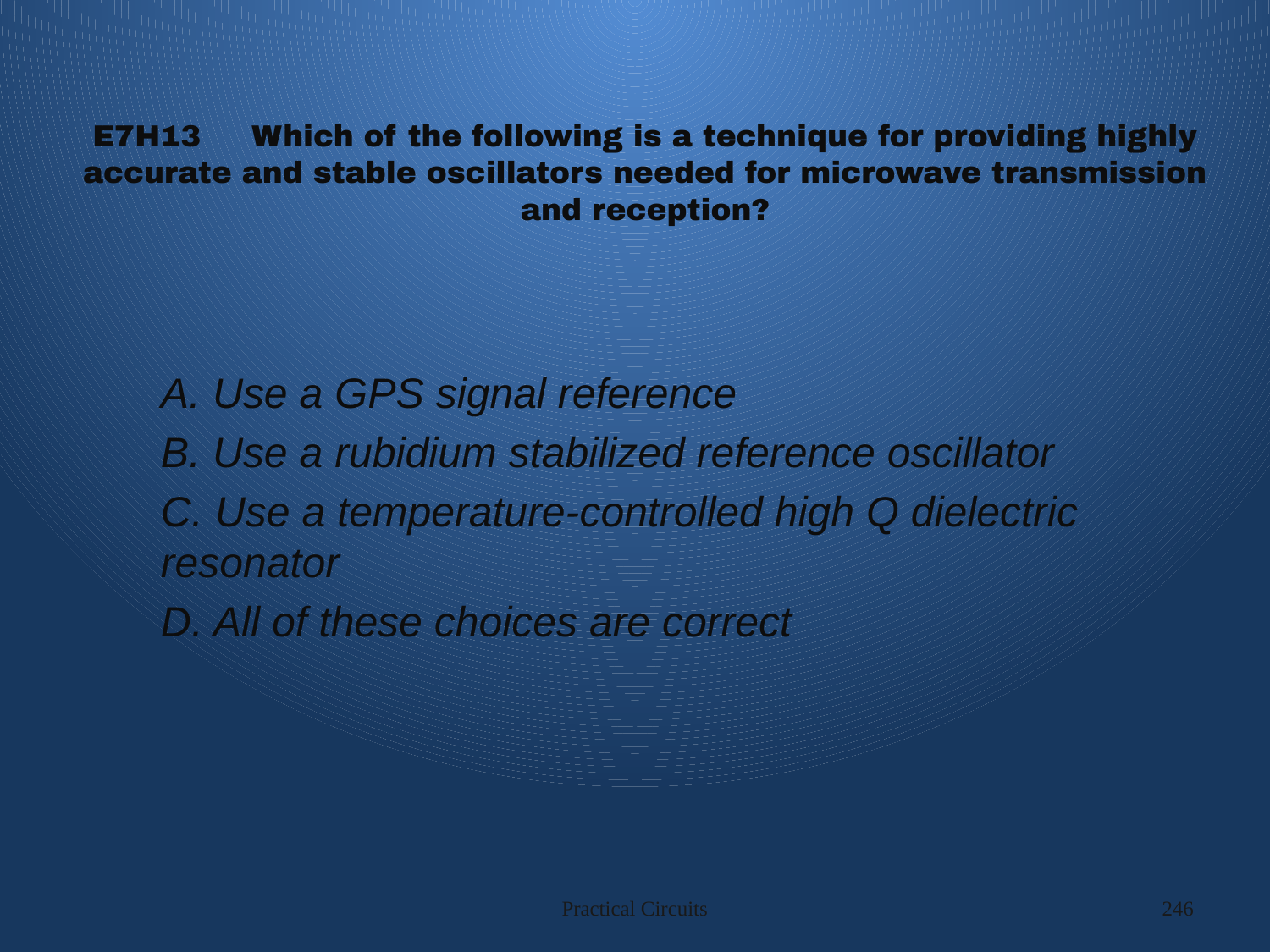

# E7H13     Which of the following is a technique for providing highly accurate and stable oscillators needed for microwave transmission and reception?
A. Use a GPS signal reference
B. Use a rubidium stabilized reference oscillator
C. Use a temperature-controlled high Q dielectric resonator
D. All of these choices are correct
Practical Circuits
246